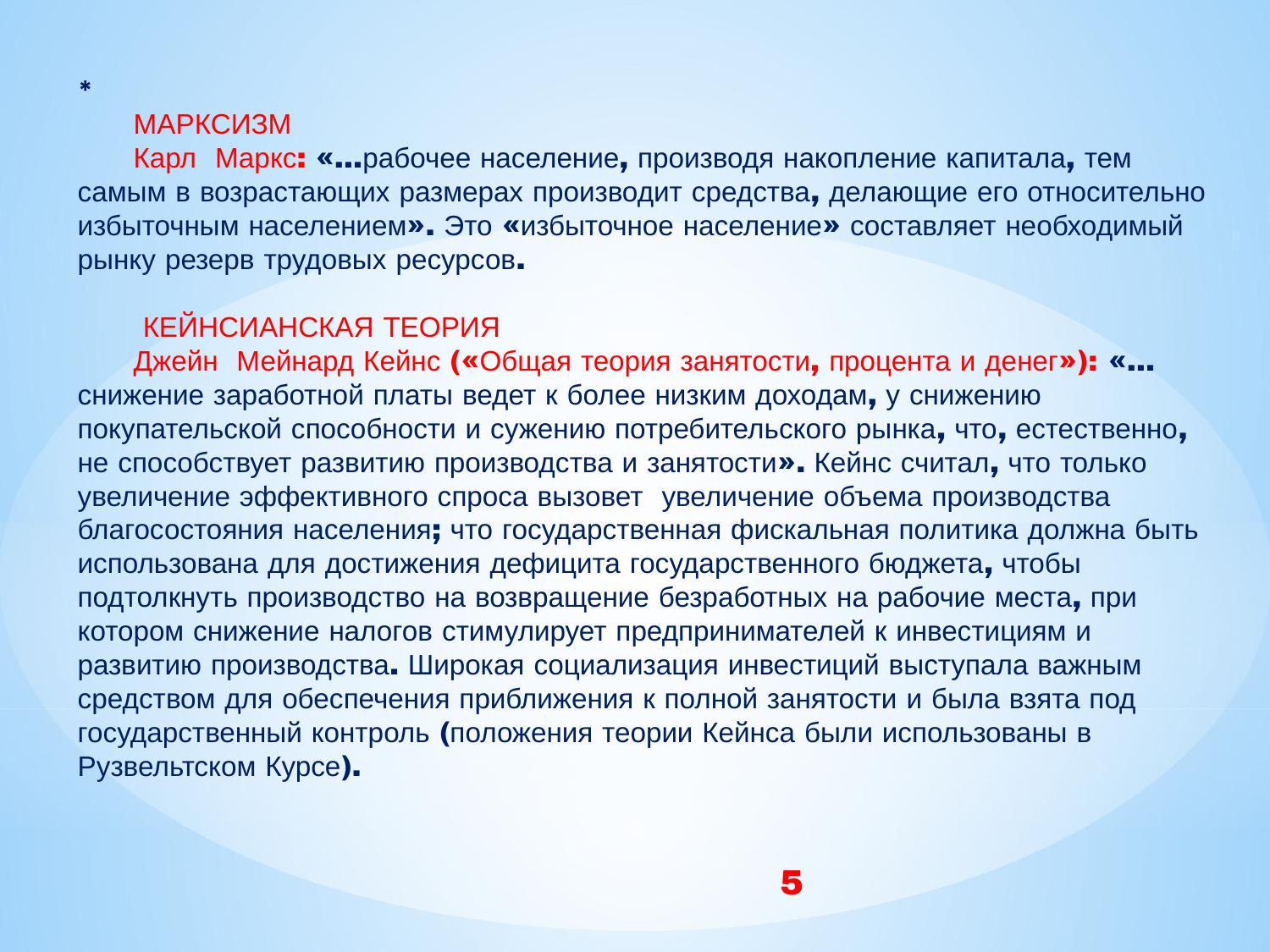

# * МАРКСИЗМ Карл  Маркс: «…рабочее население, производя накопление капитала, тем самым в возрастающих размерах производит средства, делающие его относительно избыточным населением». Это «избыточное население» составляет необходимый рынку резерв трудовых ресурсов. КЕЙНСИАНСКАЯ ТЕОРИЯ Джейн  Мейнард Кейнс («Общая теория занятости, процента и денег»): «…снижение заработной платы ведет к более низким доходам, у снижению покупательской способности и сужению потребительского рынка, что, естественно, не способствует развитию производства и занятости». Кейнс считал, что только увеличение эффективного спроса вызовет  увеличение объема производства  благосостояния населения; что государственная фискальная политика должна быть использована для достижения дефицита государственного бюджета, чтобы подтолкнуть производство на возвращение безработных на рабочие места, при котором снижение налогов стимулирует предпринимателей к инвестициям и развитию производства. Широкая социализация инвестиций выступала важным средством для обеспечения приближения к полной занятости и была взята под государственный контроль (положения теории Кейнса были использованы в Рузвельтском Курсе).
5